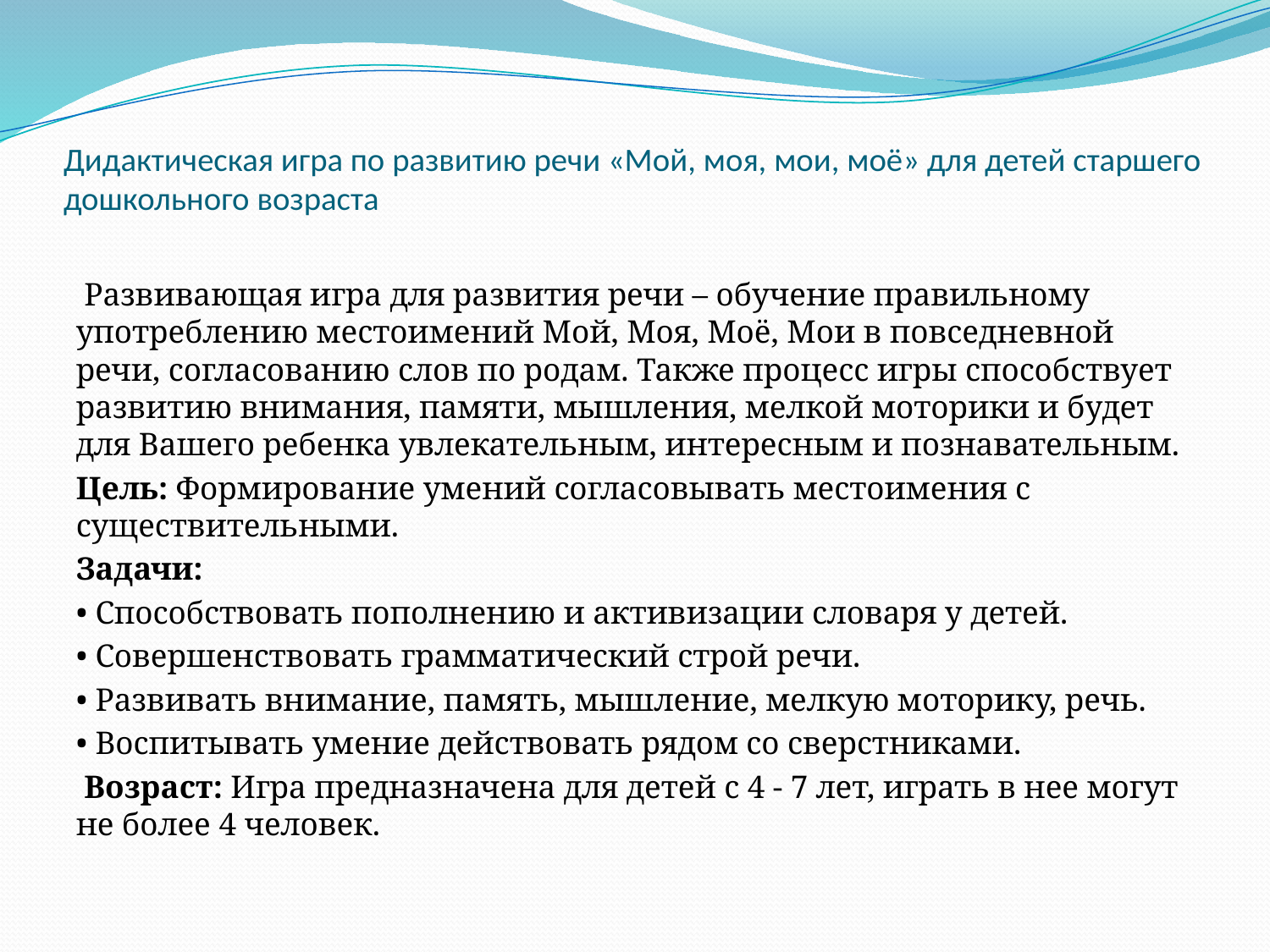

# Дидактическая игра по развитию речи «Мой, моя, мои, моё» для детей старшего дошкольного возраста
 Развивающая игра для развития речи – обучение правильному употреблению местоимений Мой, Моя, Моё, Мои в повседневной речи, согласованию слов по родам. Также процесс игры способствует развитию внимания, памяти, мышления, мелкой моторики и будет для Вашего ребенка увлекательным, интересным и познавательным.
Цель: Формирование умений согласовывать местоимения с существительными.
Задачи:
• Способствовать пополнению и активизации словаря у детей.
• Совершенствовать грамматический строй речи.
• Развивать внимание, память, мышление, мелкую моторику, речь.
• Воспитывать умение действовать рядом со сверстниками.
 Возраст: Игра предназначена для детей с 4 - 7 лет, играть в нее могут не более 4 человек.